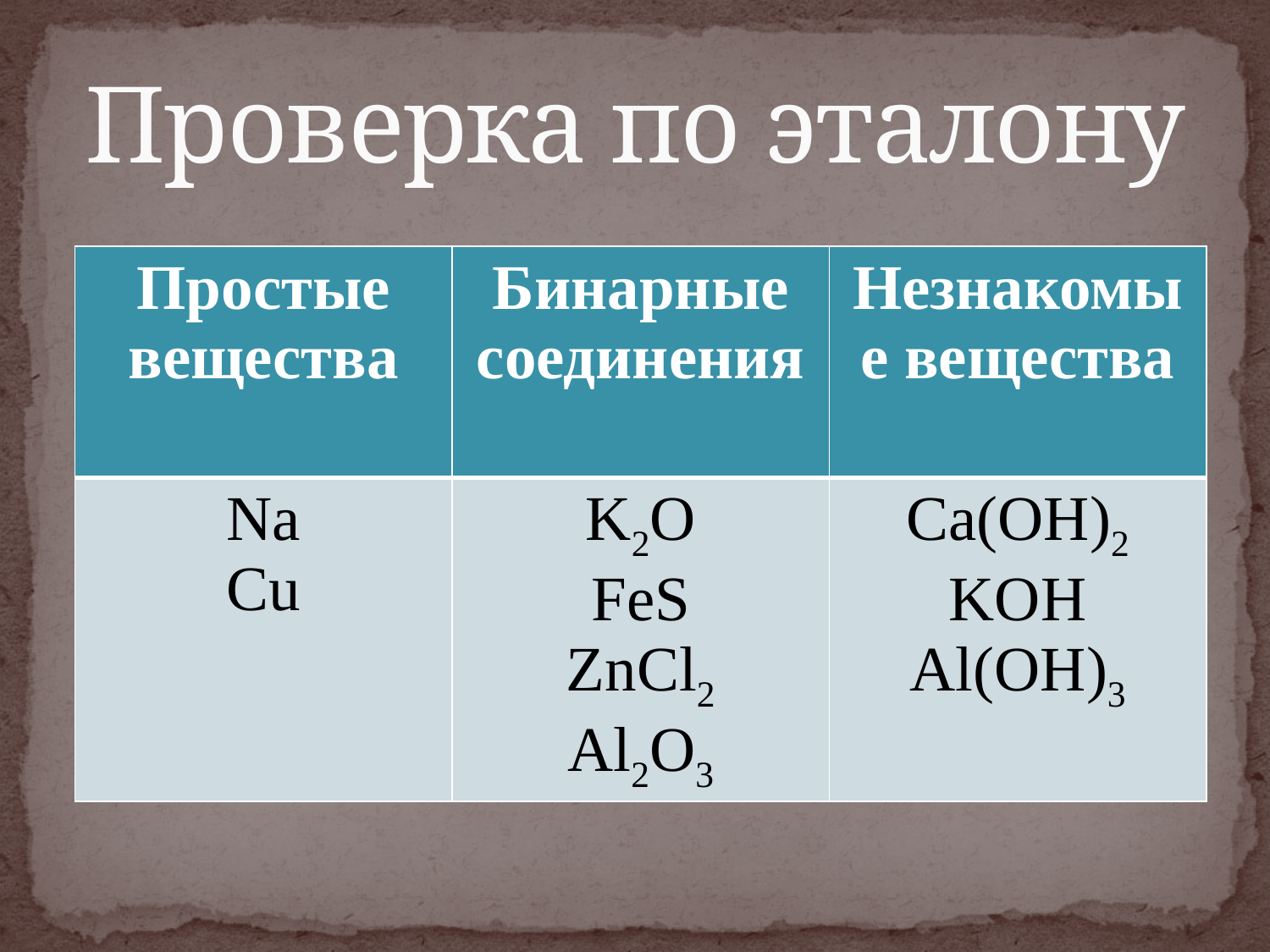

# Проверка по эталону
| Простые вещества | Бинарные соединения | Незнакомые вещества |
| --- | --- | --- |
| Na Cu | K2O FeS ZnCl2 Al2O3 | Ca(OH)2 KOH Al(OH)3 |